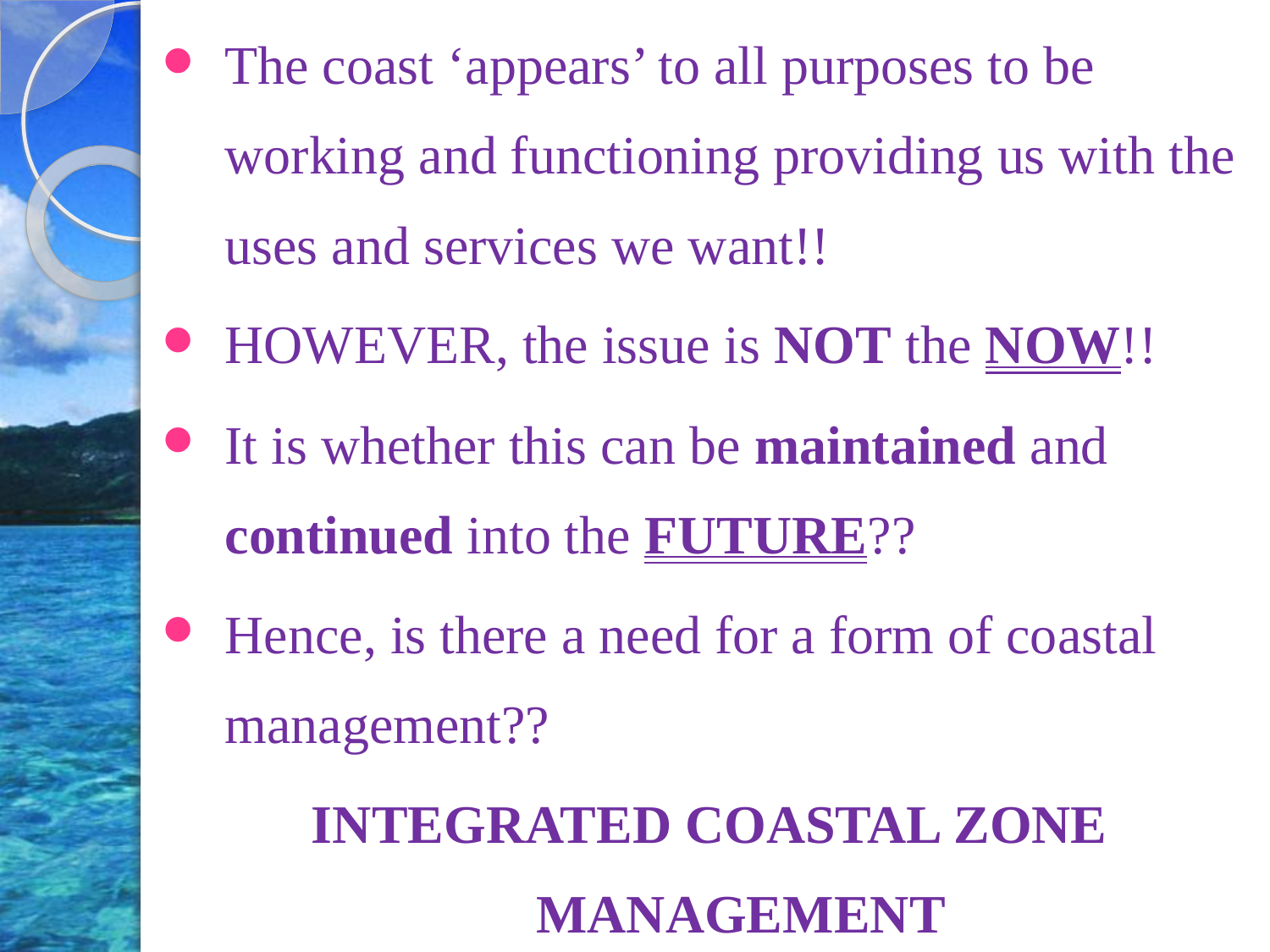

The coast ‘appears’ to all purposes to be working and functioning providing us with the uses and services we want!!
HOWEVER, the issue is NOT the NOW!!
It is whether this can be maintained and continued into the FUTURE??
Hence, is there a need for a form of coastal management??
INTEGRATED COASTAL ZONE MANAGEMENT